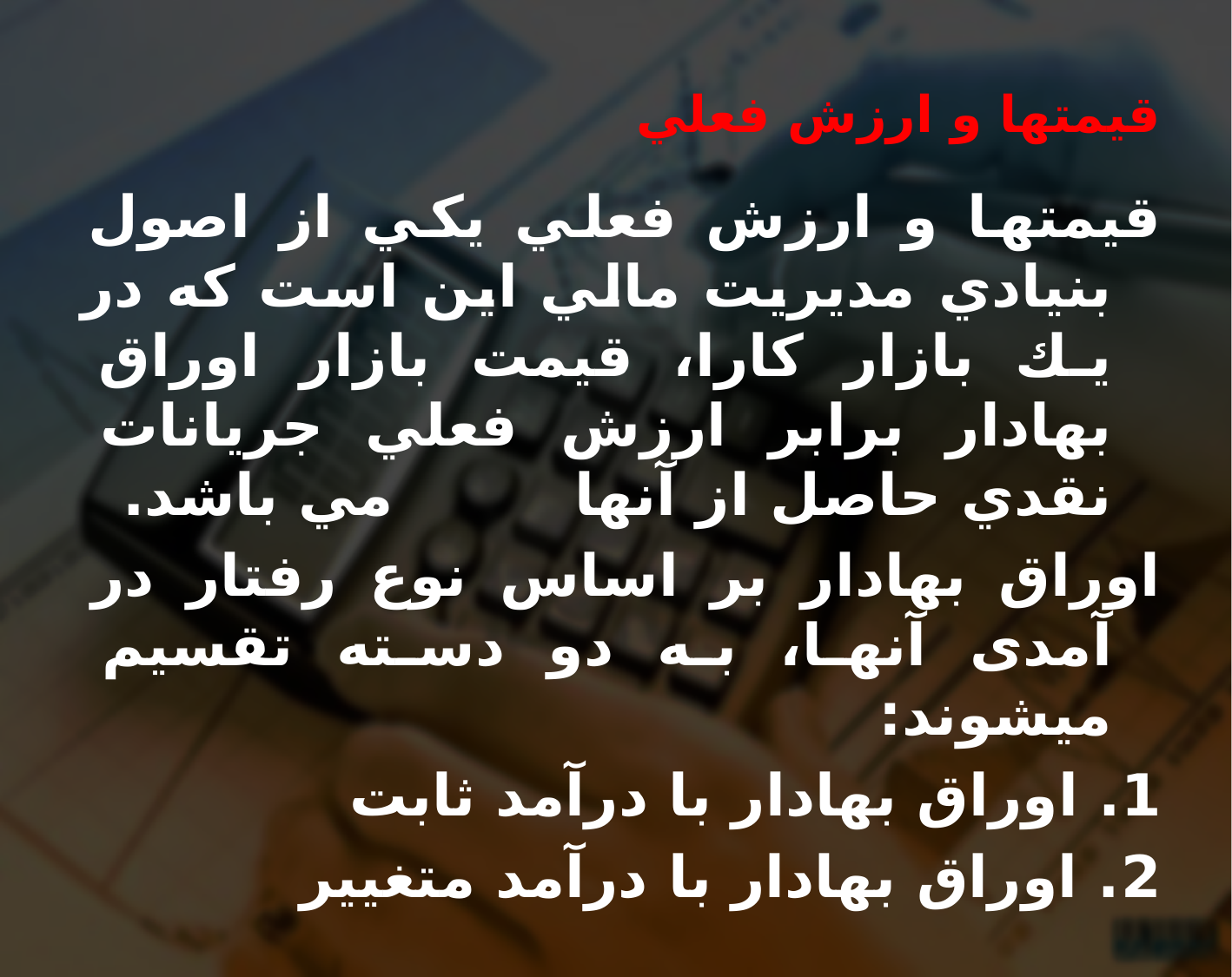

# قيمتها و ارزش فعلي
قيمتها و ارزش فعلي يكي از اصول بنيادي مديريت مالي اين است كه در يك بازار كارا، قيمت بازار اوراق بهادار برابر ارزش فعلي جريانات نقدي حاصل از آنها         مي باشد.
اوراق بهادار بر اساس نوع رفتار در آمدی آنها، به دو دسته تقسیم میشوند:
1. اوراق بهادار با درآمد ثابت
2. اوراق بهادار با درآمد متغییر